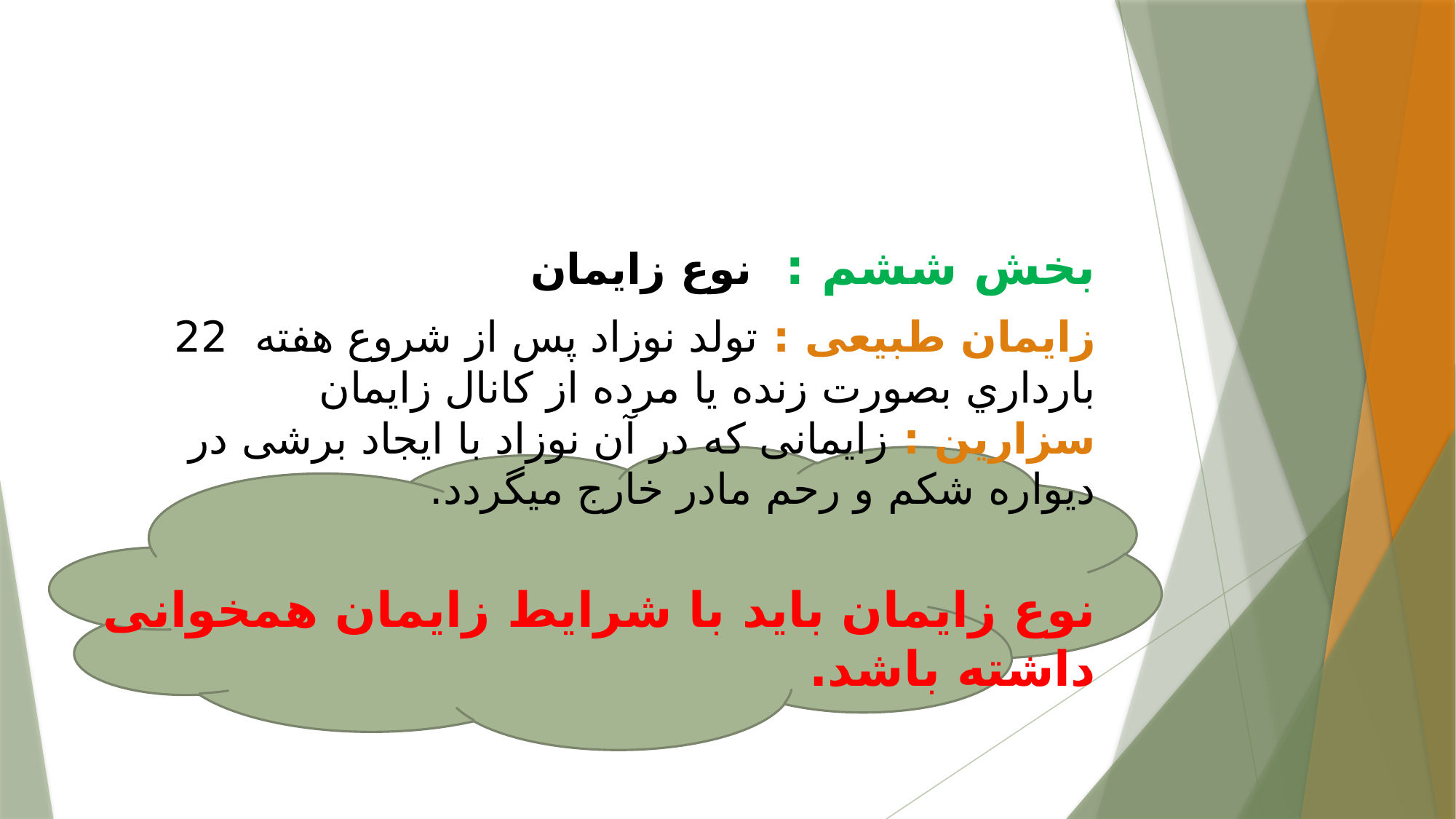

#
بخش ششم :  نوع زایمان
زایمان طبیعی : تولد نوزاد پس از شروع هفته  22 بارداري بصورت زنده یا مرده از كانال زایمان
سزارین : زایمانی كه در آن نوزاد با ایجاد برشی در دیواره شکم و رحم مادر خارج میگردد.
نوع زایمان باید با شرایط زایمان همخوانی داشته باشد.